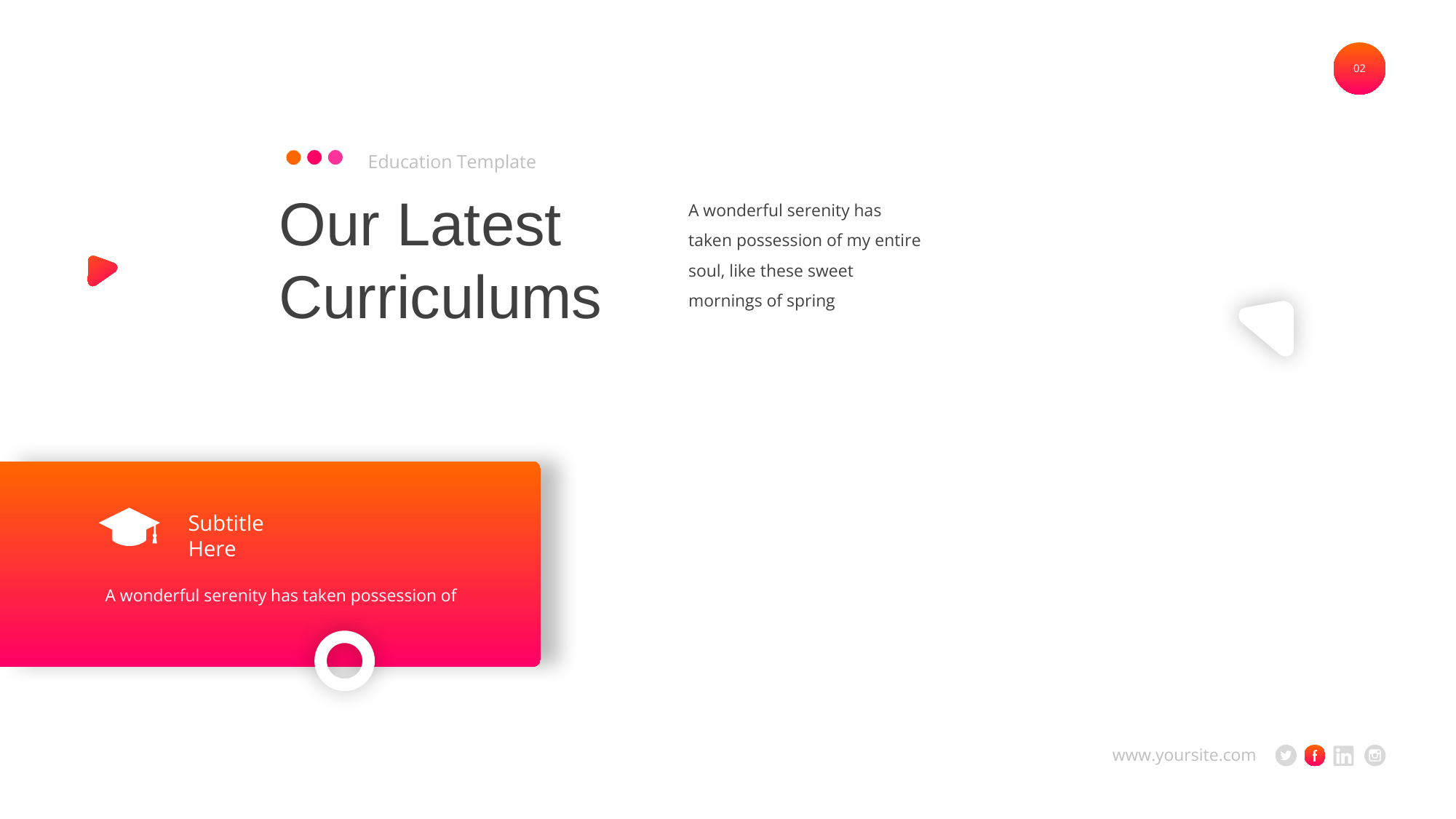

02
Education Template

Our Latest Curriculums
A wonderful serenity has taken possession of my entire soul, like these sweet mornings of spring

Subtitle Here

A wonderful serenity has taken possession of

www.yoursite.com